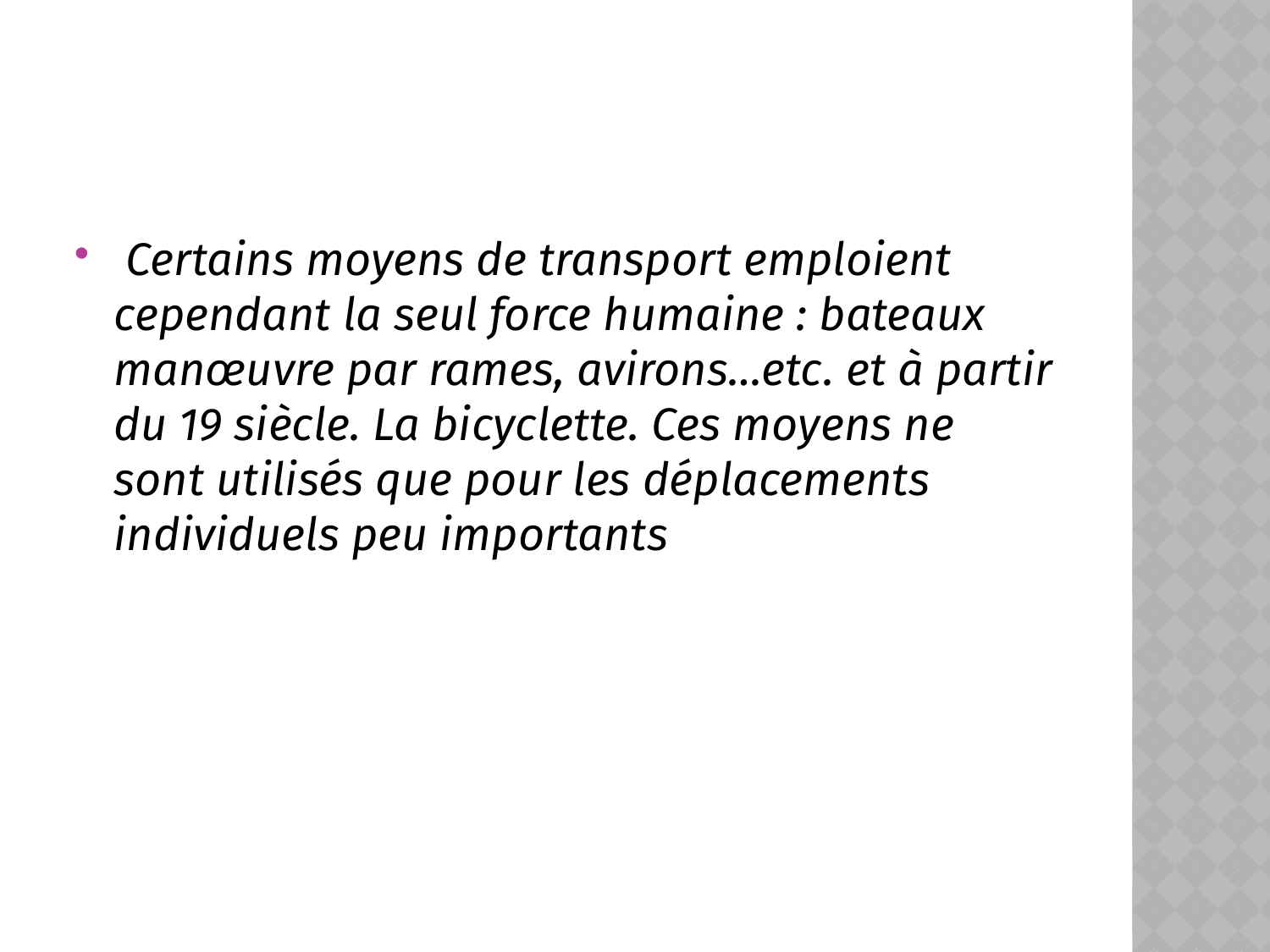

Certains moyens de transport emploient cependant la seul force humaine : bateaux manœuvre par rames, avirons…etc. et à partir du 19 siècle. La bicyclette. Ces moyens ne sont utilisés que pour les déplacements individuels peu importants